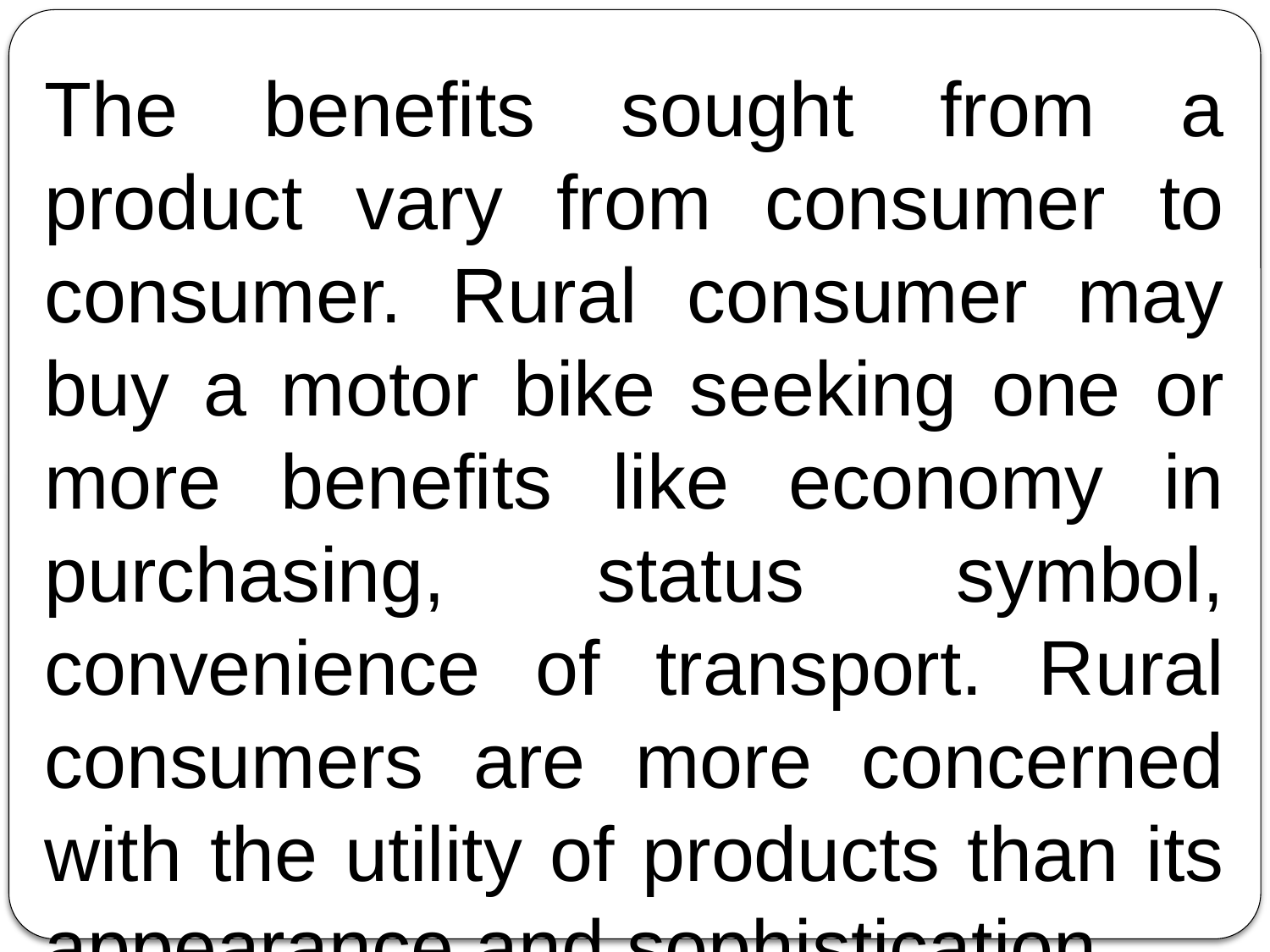

The benefits sought from a product vary from consumer to consumer. Rural consumer may buy a motor bike seeking one or more benefits like economy in purchasing, status symbol, convenience of transport. Rural consumers are more concerned with the utility of products than its appearance and sophistication